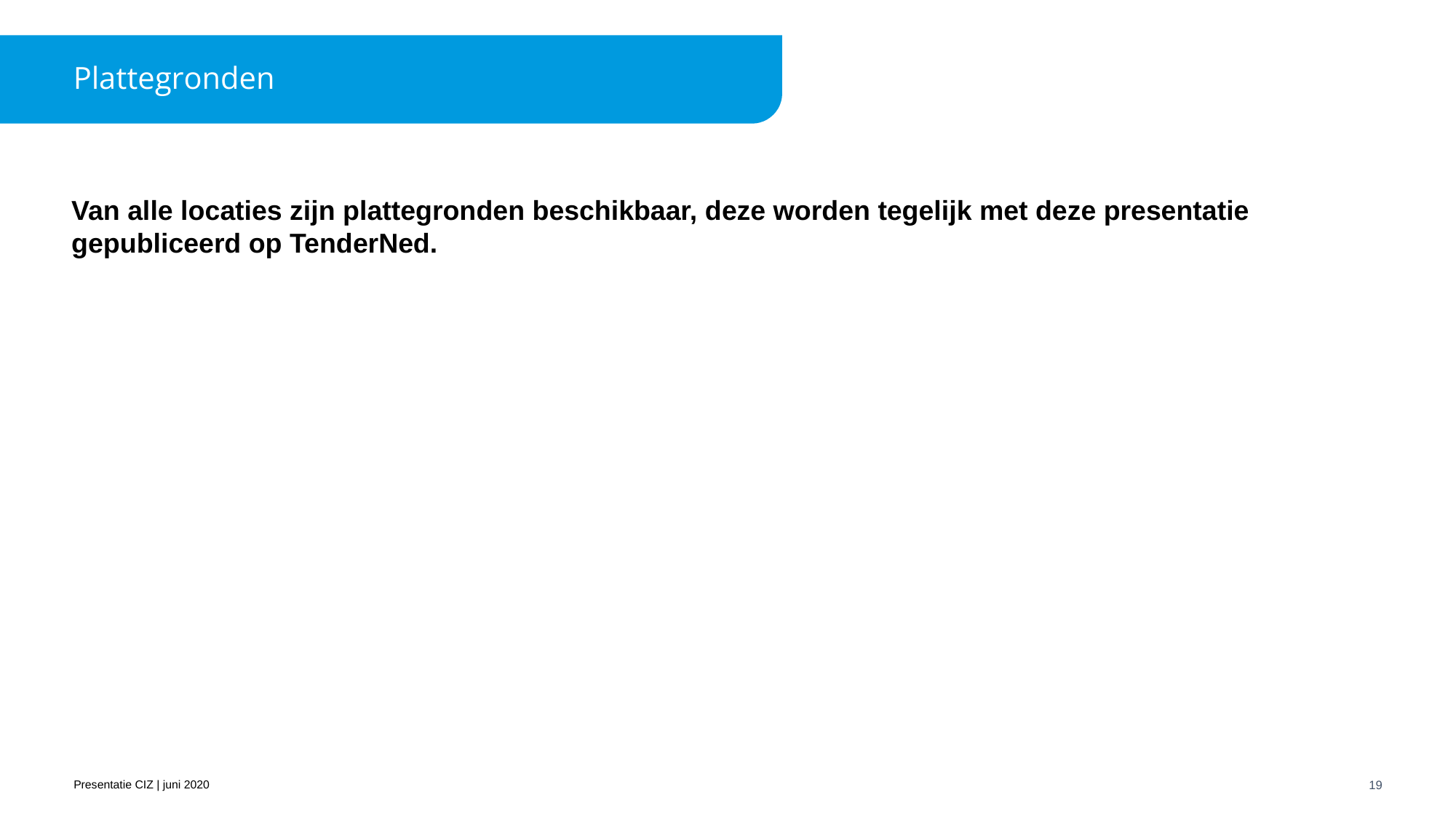

# Plattegronden

Van alle locaties zijn plattegronden beschikbaar, deze worden tegelijk met deze presentatie gepubliceerd op TenderNed.
Presentatie CIZ | juni 2020
19